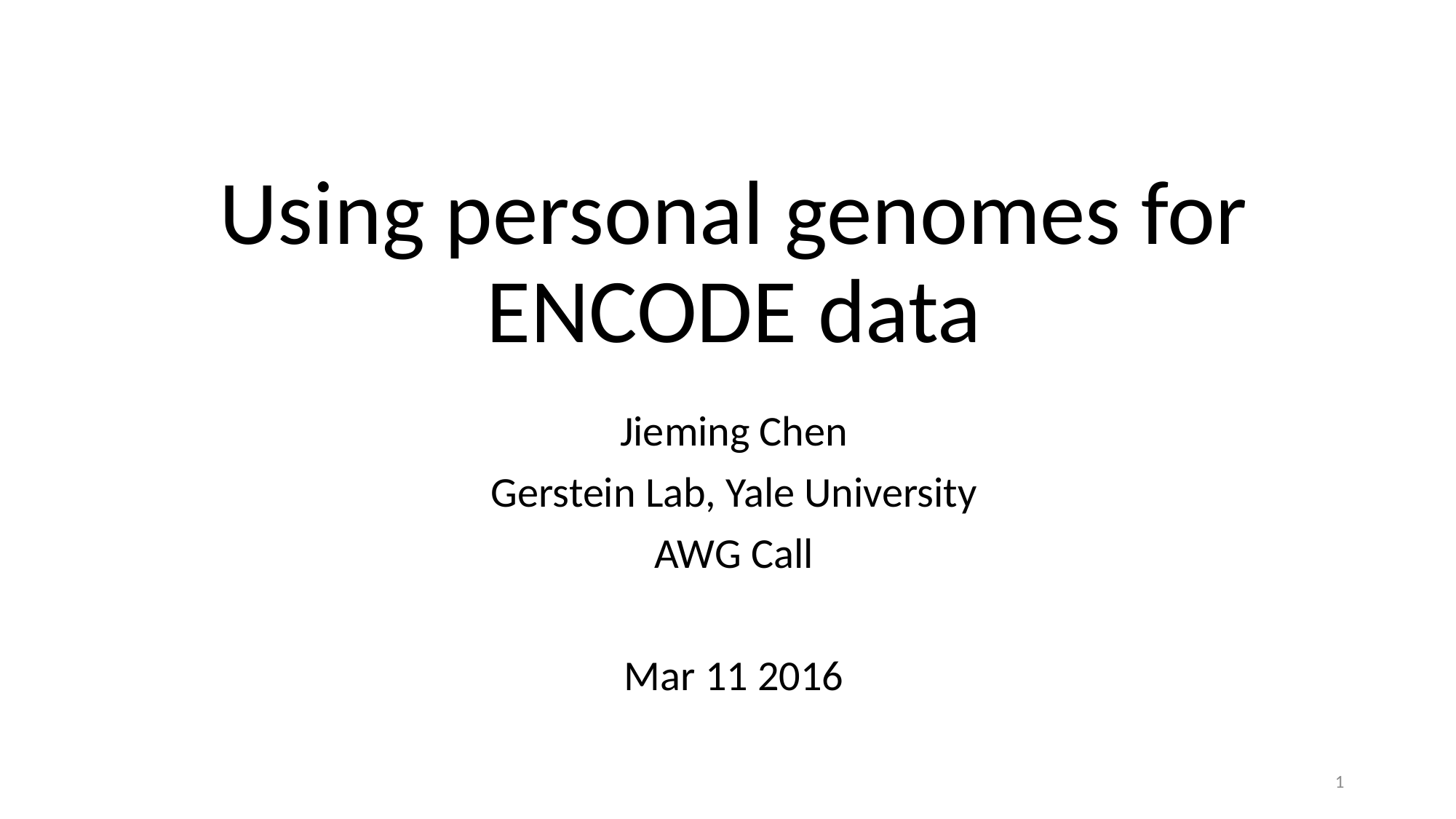

# Using personal genomes for ENCODE data
Jieming Chen
Gerstein Lab, Yale University
AWG Call

Mar 11 2016
1